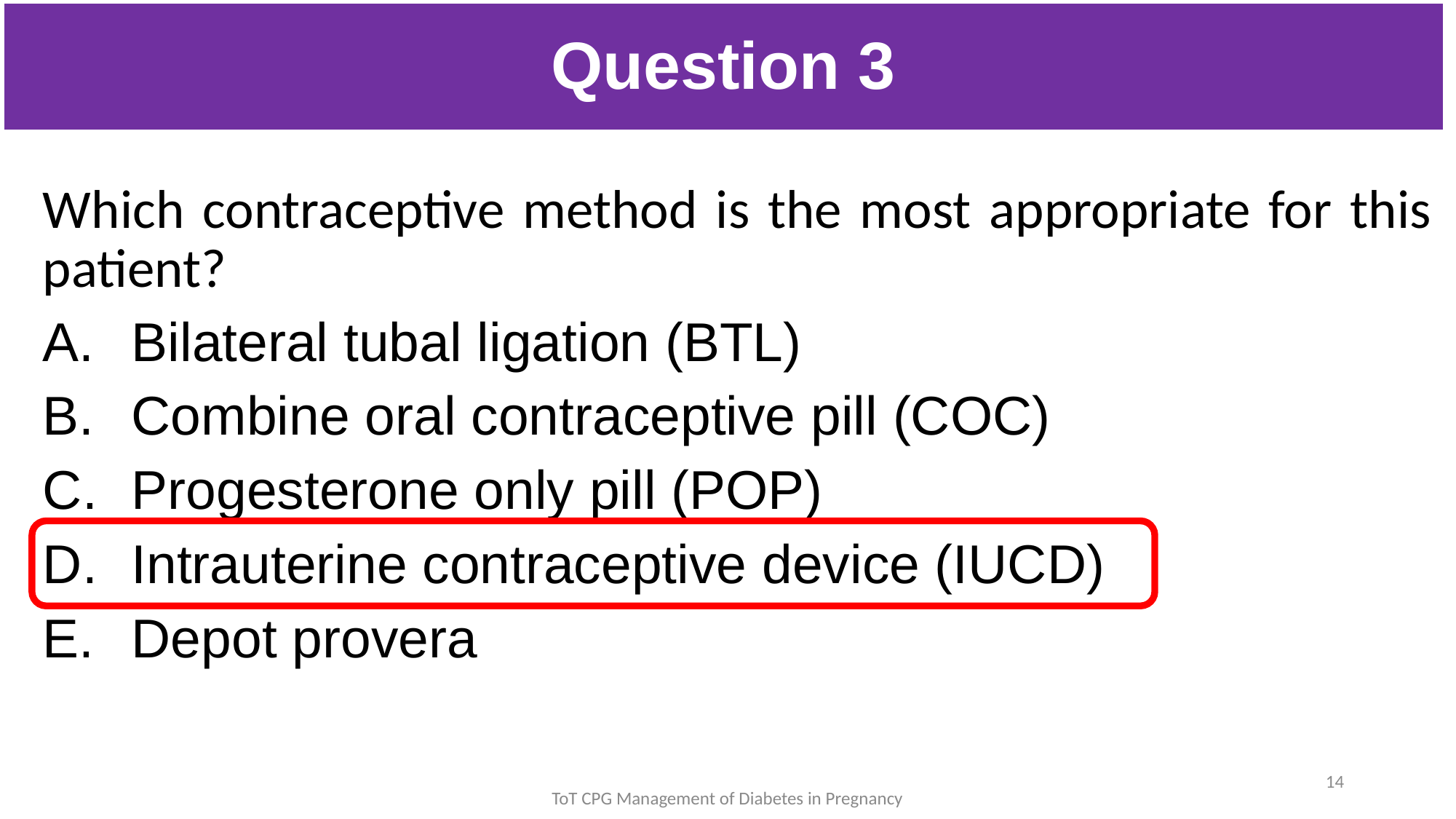

| Question 3 |
| --- |
Which contraceptive method is the most appropriate for this patient?
Bilateral tubal ligation (BTL)
Combine oral contraceptive pill (COC)
Progesterone only pill (POP)
Intrauterine contraceptive device (IUCD)
Depot provera

14
ToT CPG Management of Diabetes in Pregnancy